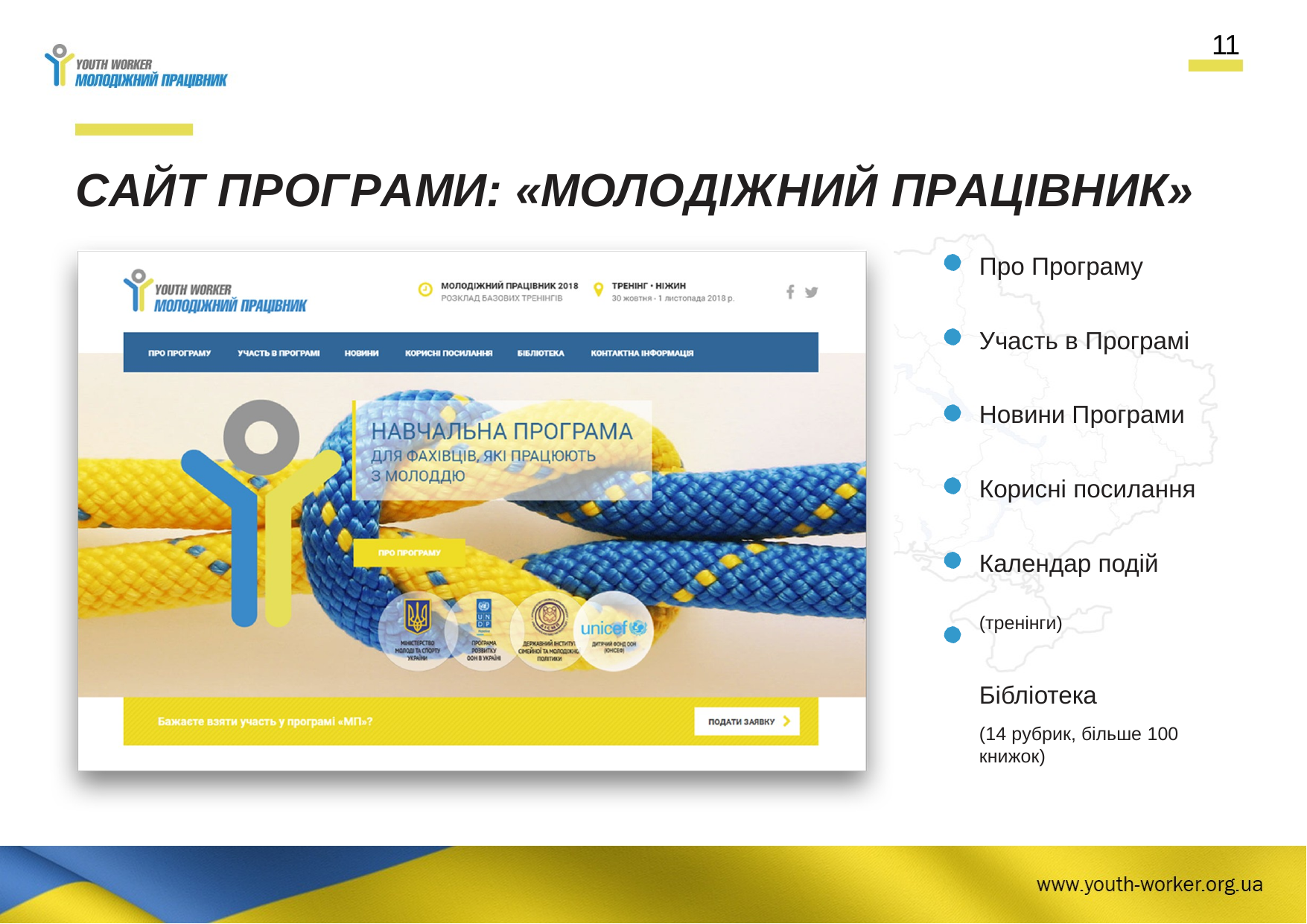

11
# САЙТ ПРОГРАМИ: «МОЛОДІЖНИЙ ПРАЦІВНИК»

Про Програму
Участь в Програмі Новини Програми Корисні посилання Календар подій (тренінги)

Бібліотека
(14 рубрик, більше 100 книжок)